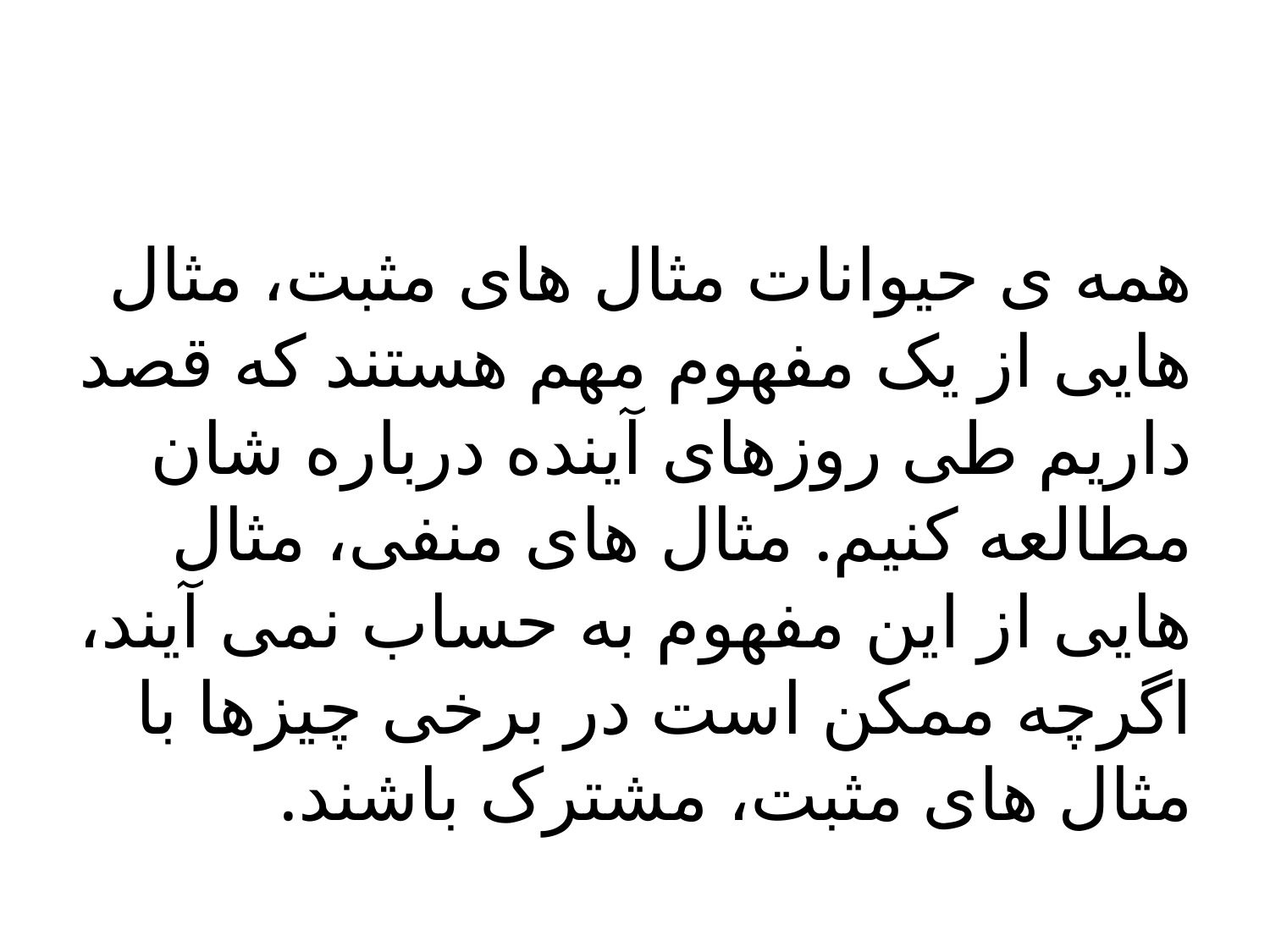

#
همه ی حیوانات مثال های مثبت، مثال هایی از یک مفهوم مهم هستند که قصد داریم طی روزهای آینده درباره شان مطالعه کنیم. مثال های منفی، مثال هایی از این مفهوم به حساب نمی آیند، اگرچه ممکن است در برخی چیزها با مثال های مثبت، مشترک باشند.